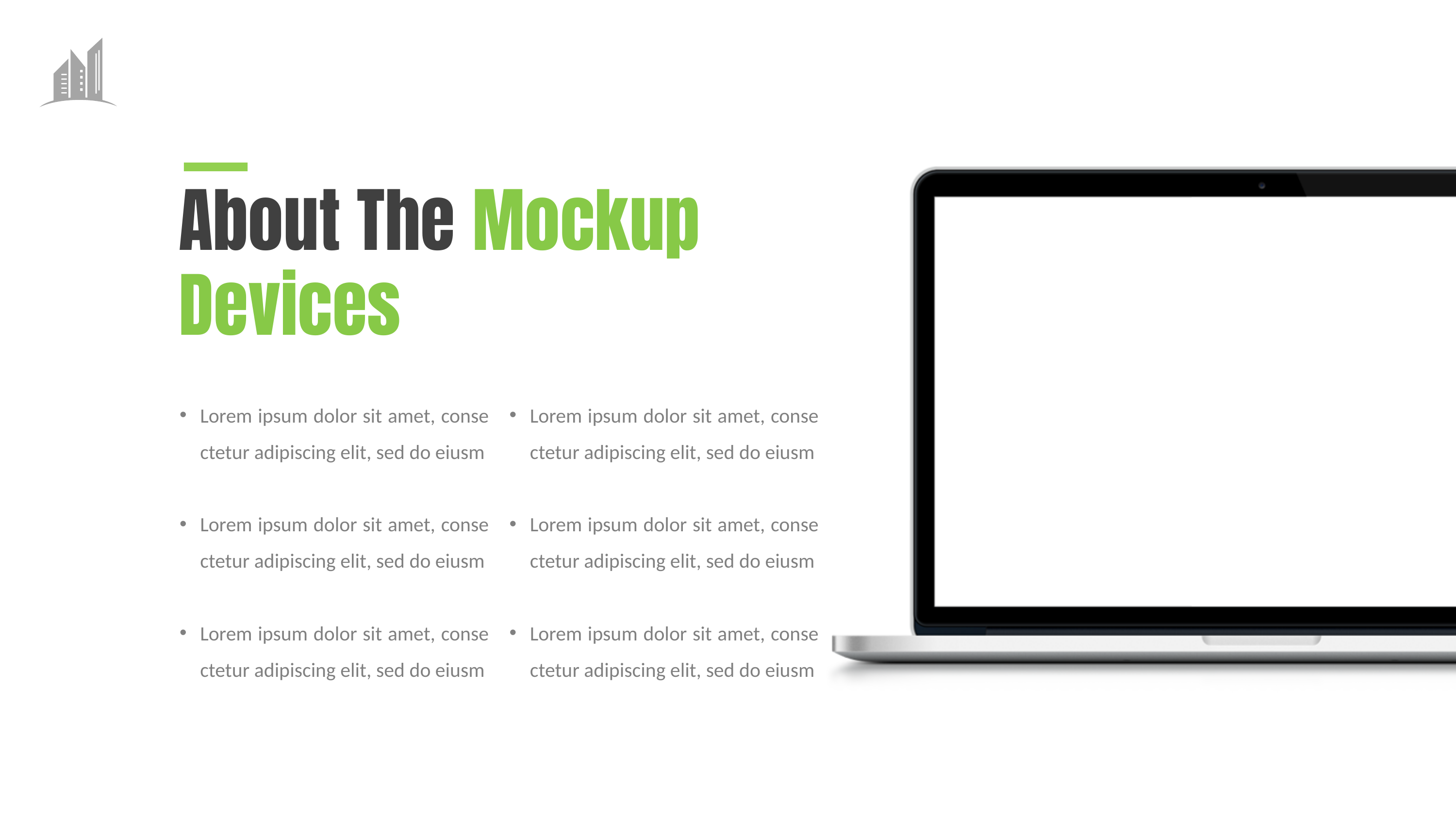

About The Mockup Devices

Lorem ipsum dolor sit amet, conse ctetur adipiscing elit, sed do eiusm
Lorem ipsum dolor sit amet, conse ctetur adipiscing elit, sed do eiusm
Lorem ipsum dolor sit amet, conse ctetur adipiscing elit, sed do eiusm
Lorem ipsum dolor sit amet, conse ctetur adipiscing elit, sed do eiusm
Lorem ipsum dolor sit amet, conse ctetur adipiscing elit, sed do eiusm
Lorem ipsum dolor sit amet, conse ctetur adipiscing elit, sed do eiusm